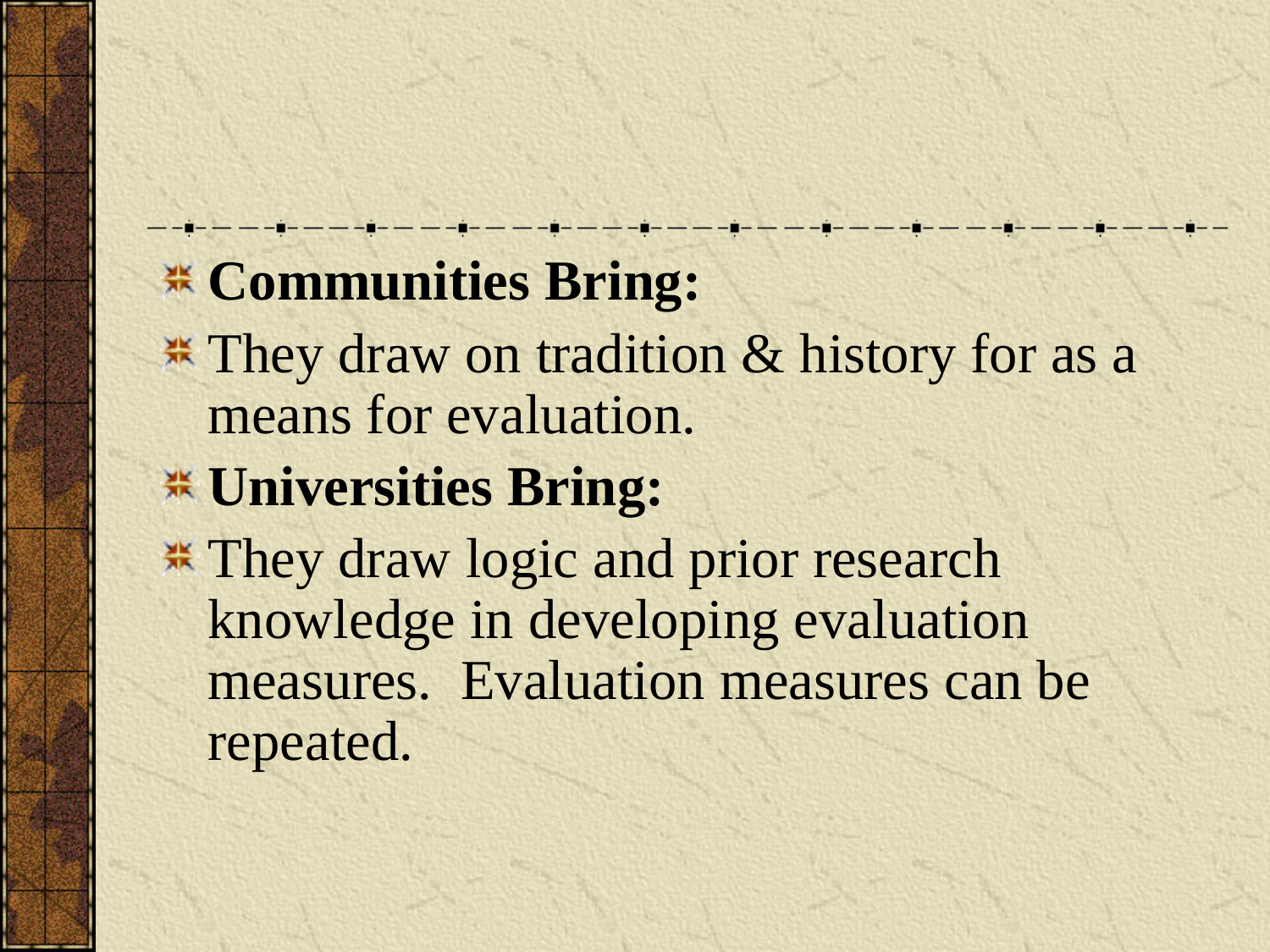

#
Communities Bring:
They draw on tradition & history for as a means for evaluation.
Universities Bring:
They draw logic and prior research knowledge in developing evaluation measures.  Evaluation measures can be repeated.